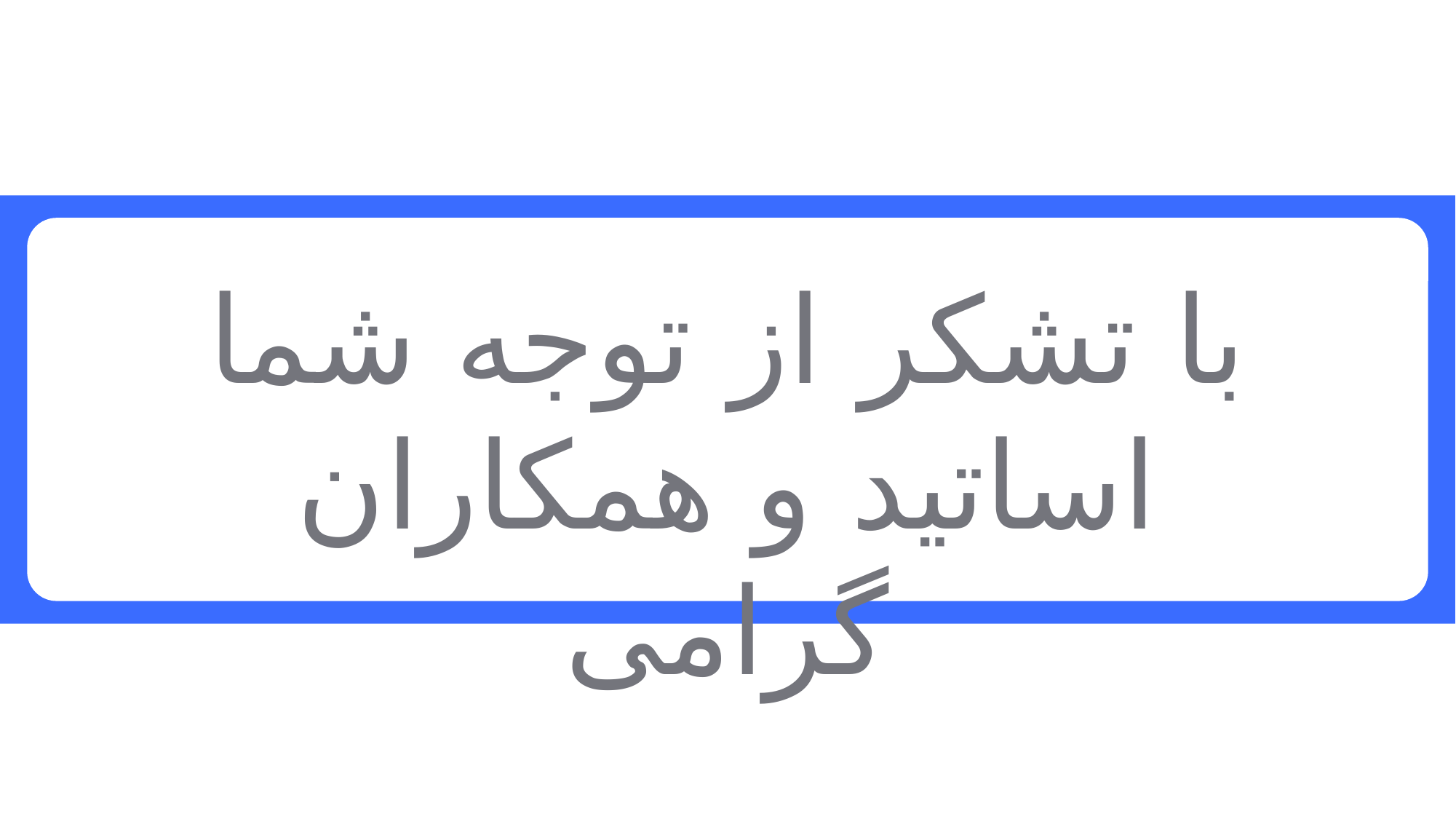

با تشکر از توجه شما اساتید و همکاران گرامی